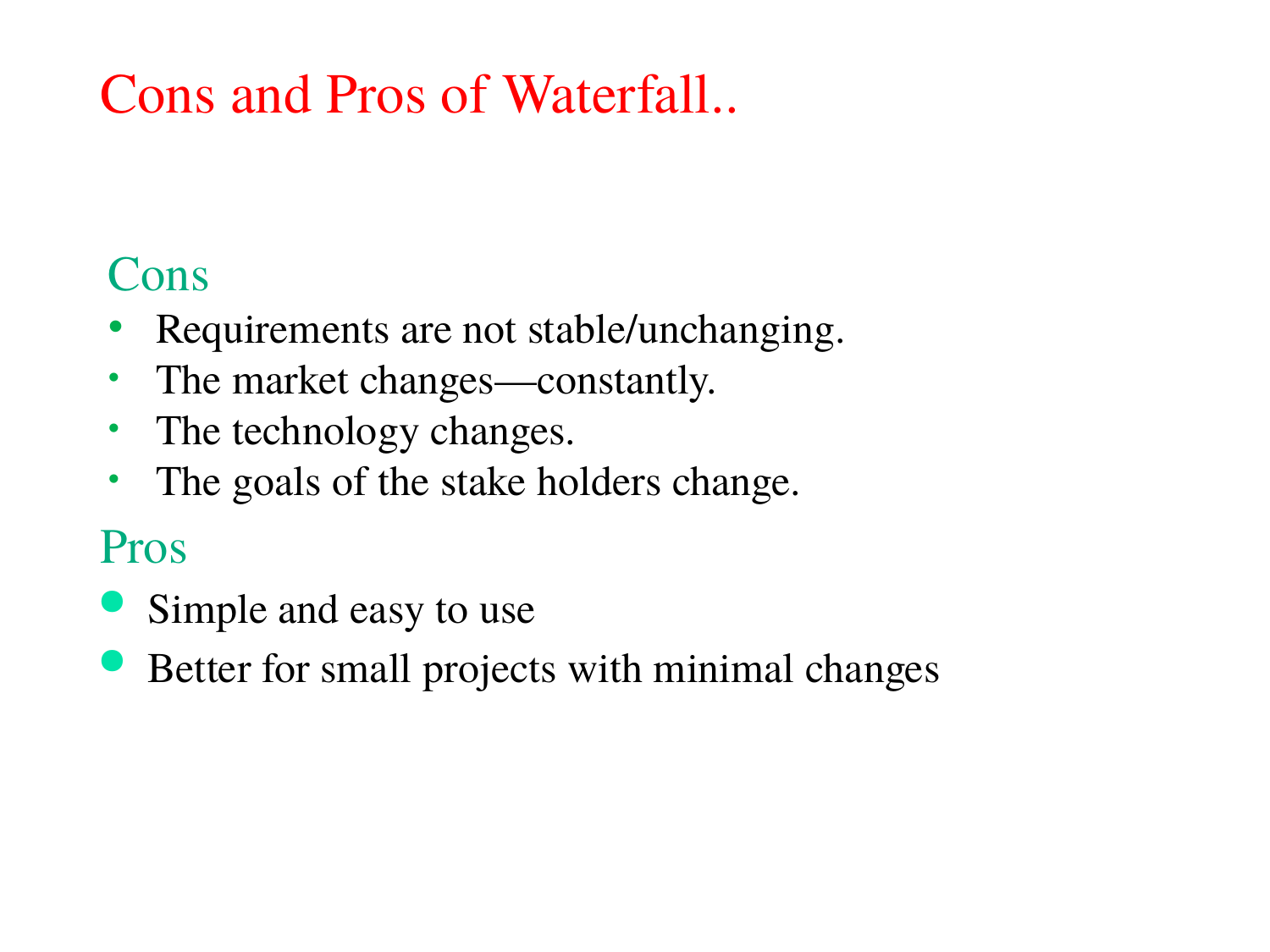

# Cons and Pros of Waterfall..
Cons
Requirements are not stable/unchanging.
The market changes—constantly.
The technology changes.
The goals of the stake holders change.

Pros
Simple and easy to use
Better for small projects with minimal changes